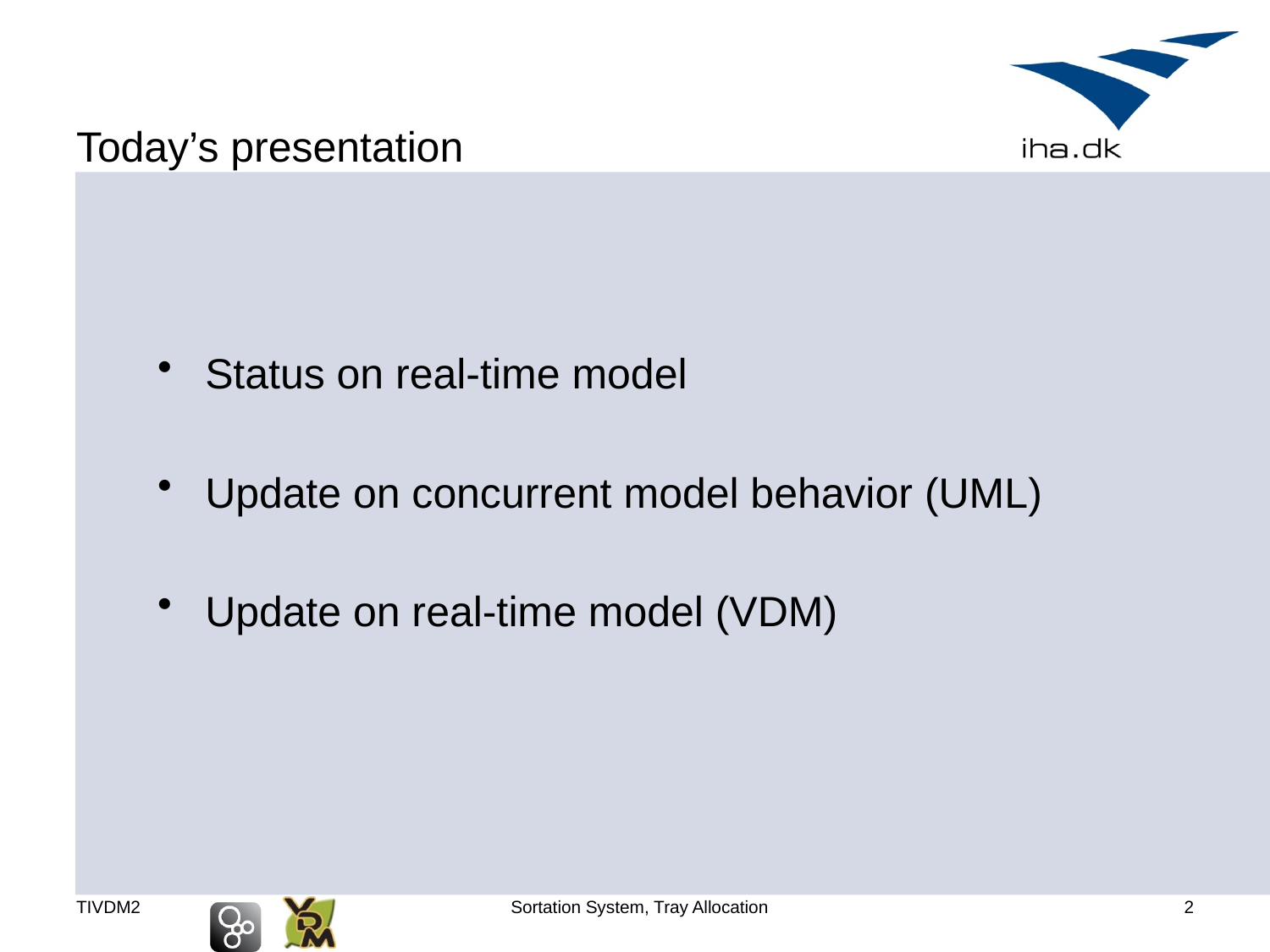

# Today’s presentation

Status on real-time model

Update on concurrent model behavior (UML)

Update on real-time model (VDM)
TIVDM2
Sortation System, Tray Allocation
2